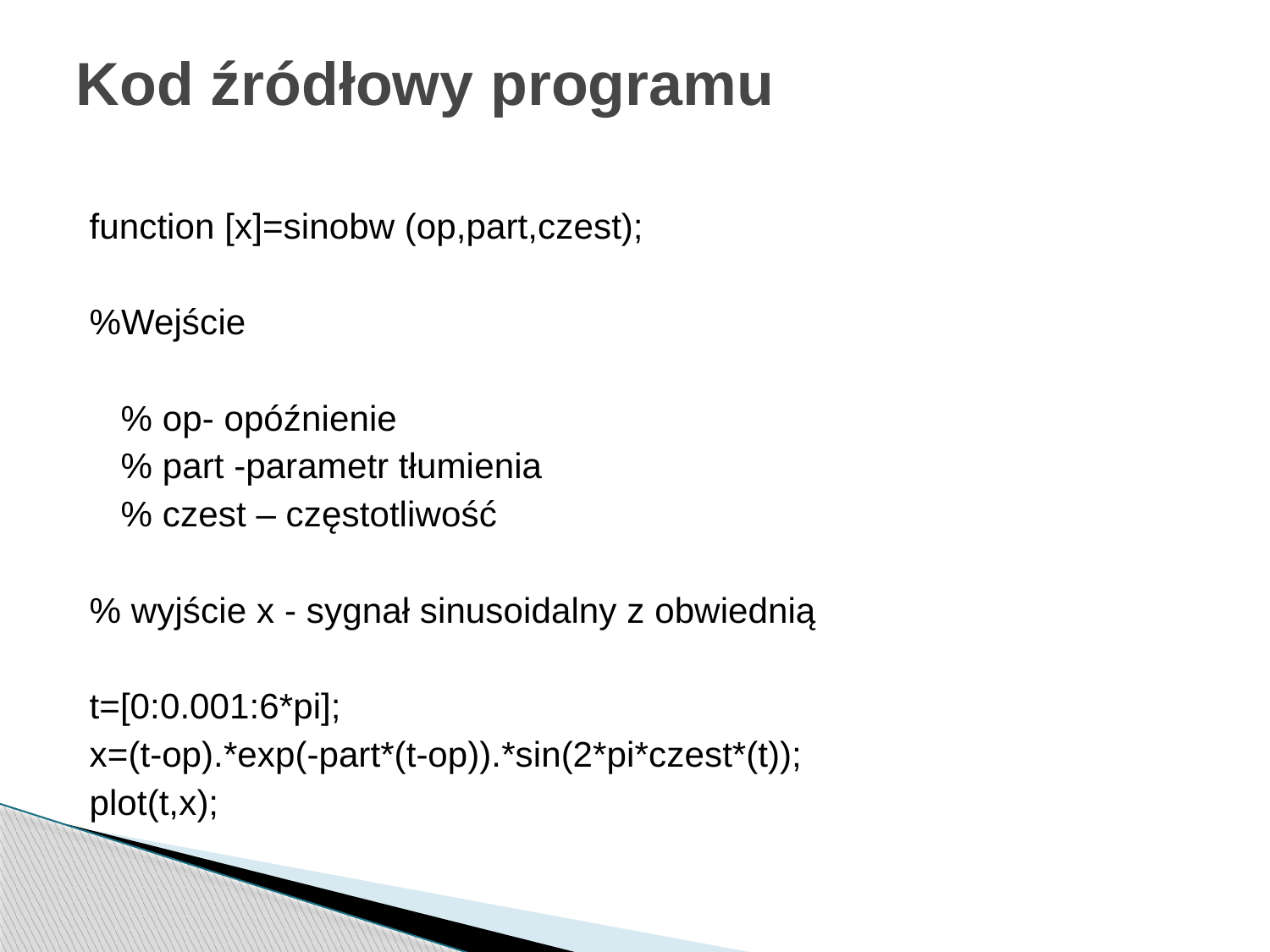

# Kod źródłowy programu

function [x]=sinobw (op,part,czest);

%Wejście

	% op- opóźnienie
	% part -parametr tłumienia
	% czest – częstotliwość

% wyjście x - sygnał sinusoidalny z obwiednią

t=[0:0.001:6*pi];
x=(t-op).*exp(-part*(t-op)).*sin(2*pi*czest*(t));
plot(t,x);